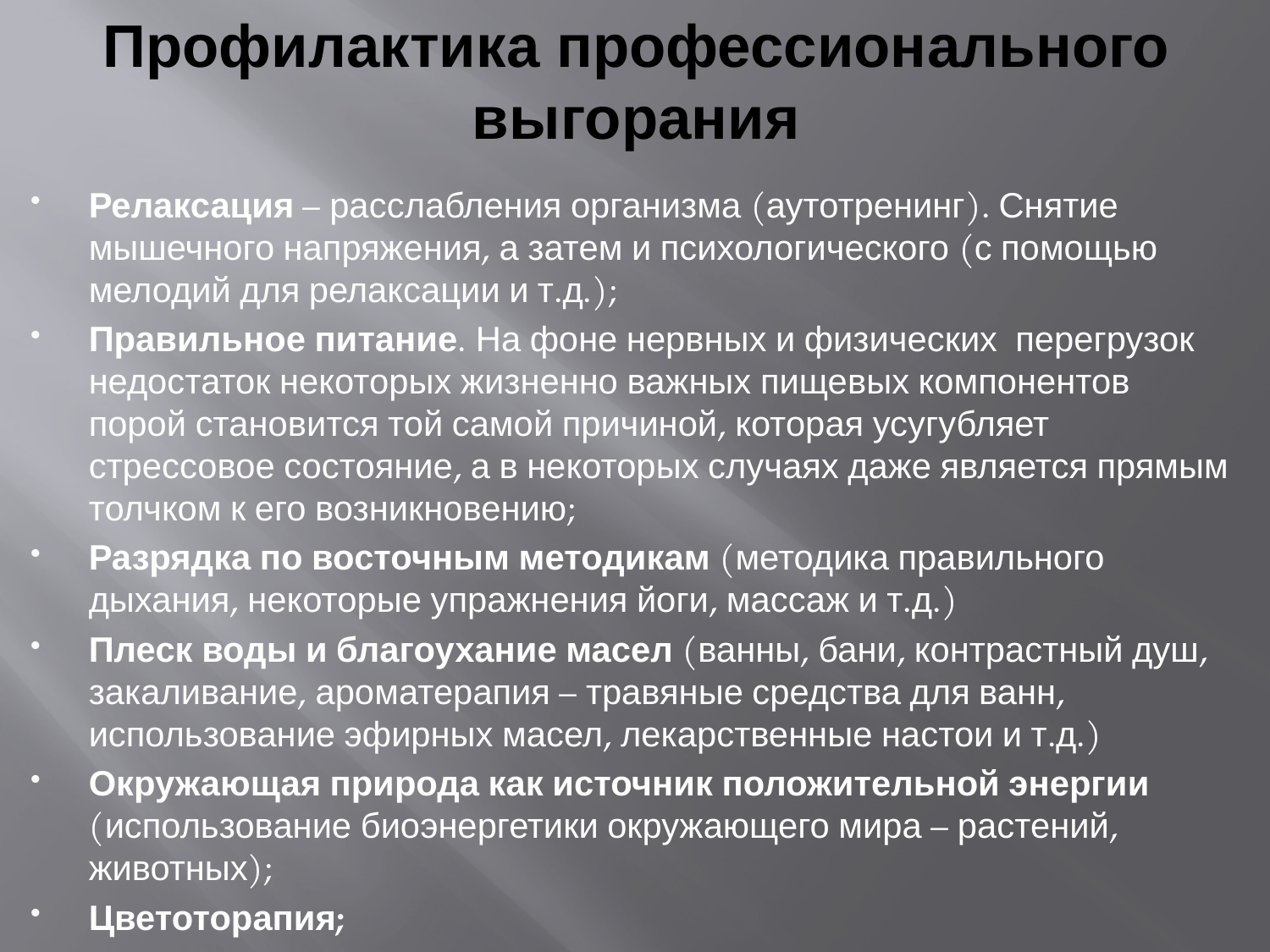

# Профилактика профессионального выгорания
Релаксация – расслабления организма (аутотренинг). Снятие мышечного напряжения, а затем и психологического (с помощью мелодий для релаксации и т.д.);
Правильное питание. На фоне нервных и физических  перегрузок недостаток некоторых жизненно важных пищевых компонентов порой становится той самой причиной, которая усугубляет стрессовое состояние, а в некоторых случаях даже является прямым толчком к его возникновению;
Разрядка по восточным методикам (методика правильного дыхания, некоторые упражнения йоги, массаж и т.д.)
Плеск воды и благоухание масел (ванны, бани, контрастный душ, закаливание, ароматерапия – травяные средства для ванн, использование эфирных масел, лекарственные настои и т.д.)
Окружающая природа как источник положительной энергии (использование биоэнергетики окружающего мира – растений, животных);
Цветоторапия;
Переключение на другие виды деятельности (хобби и т.п.);